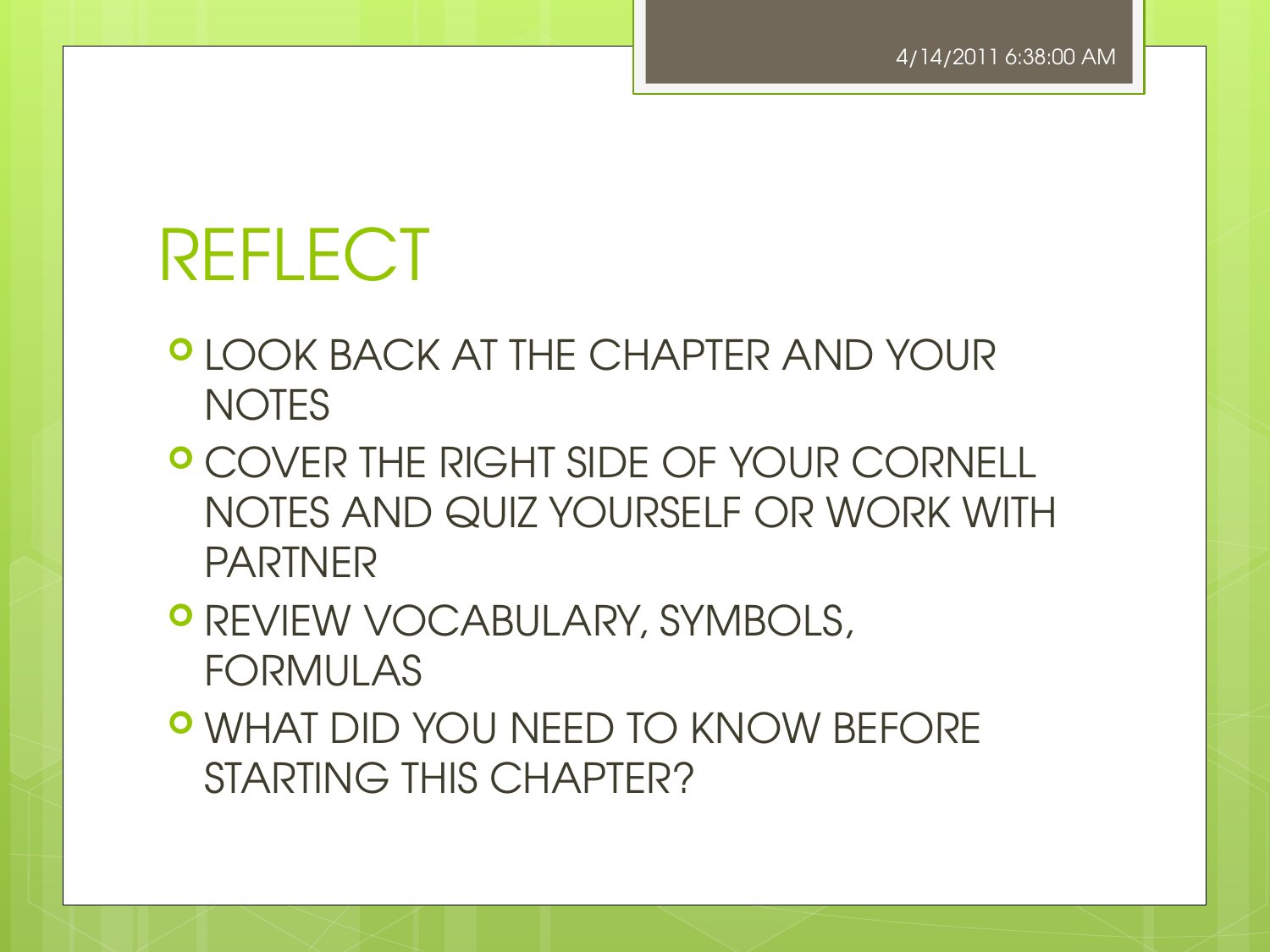

4/14/2011 6:38:00 AM
# REFLECT
LOOK BACK AT THE CHAPTER AND YOUR NOTES
COVER THE RIGHT SIDE OF YOUR CORNELL NOTES AND QUIZ YOURSELF OR WORK WITH PARTNER
REVIEW VOCABULARY, SYMBOLS, FORMULAS
WHAT DID YOU NEED TO KNOW BEFORE STARTING THIS CHAPTER?